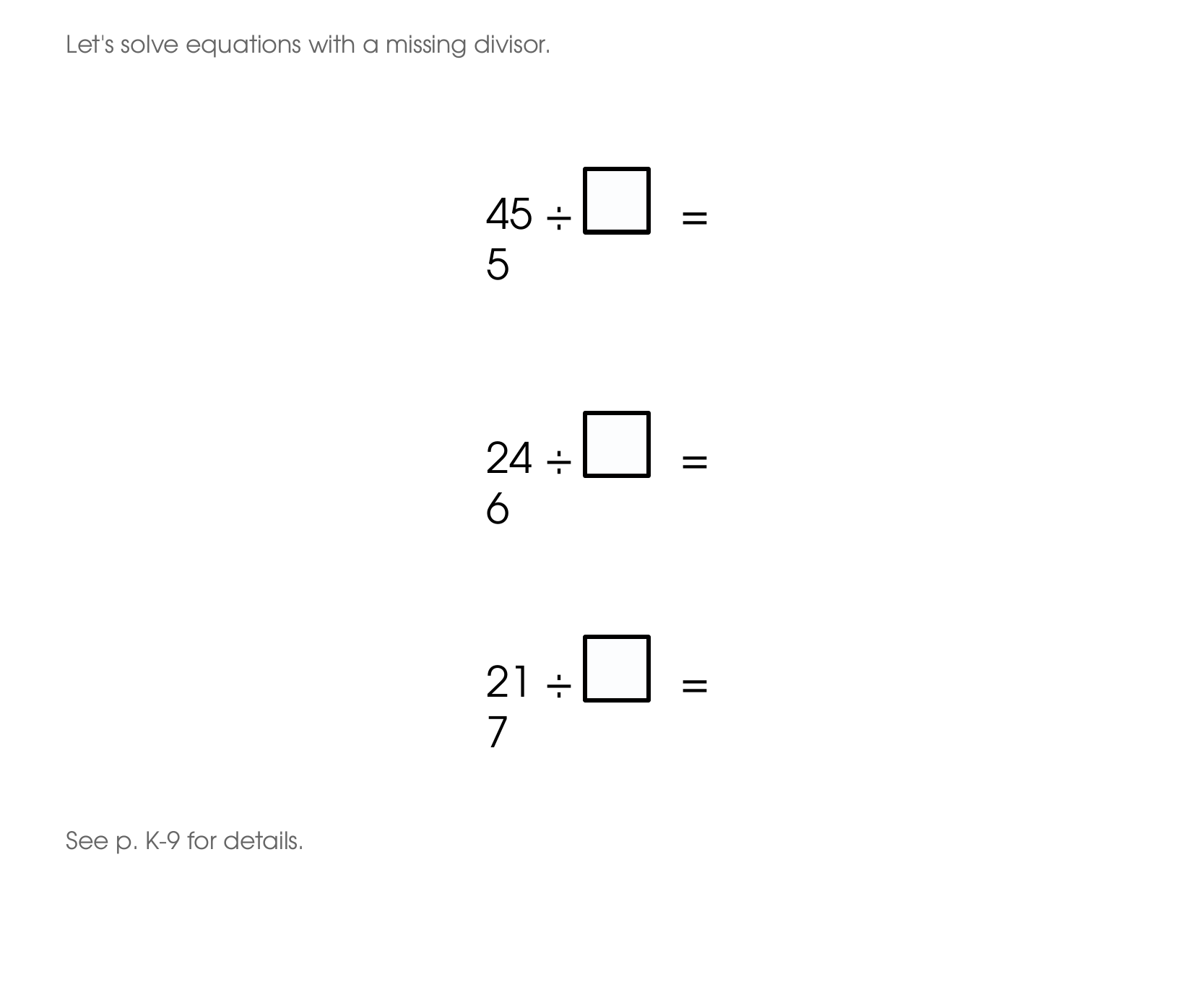

Let's solve equations with a missing divisor.

45 ÷         = 5

24 ÷         = 6

21 ÷         = 7
See p. K-9 for details.